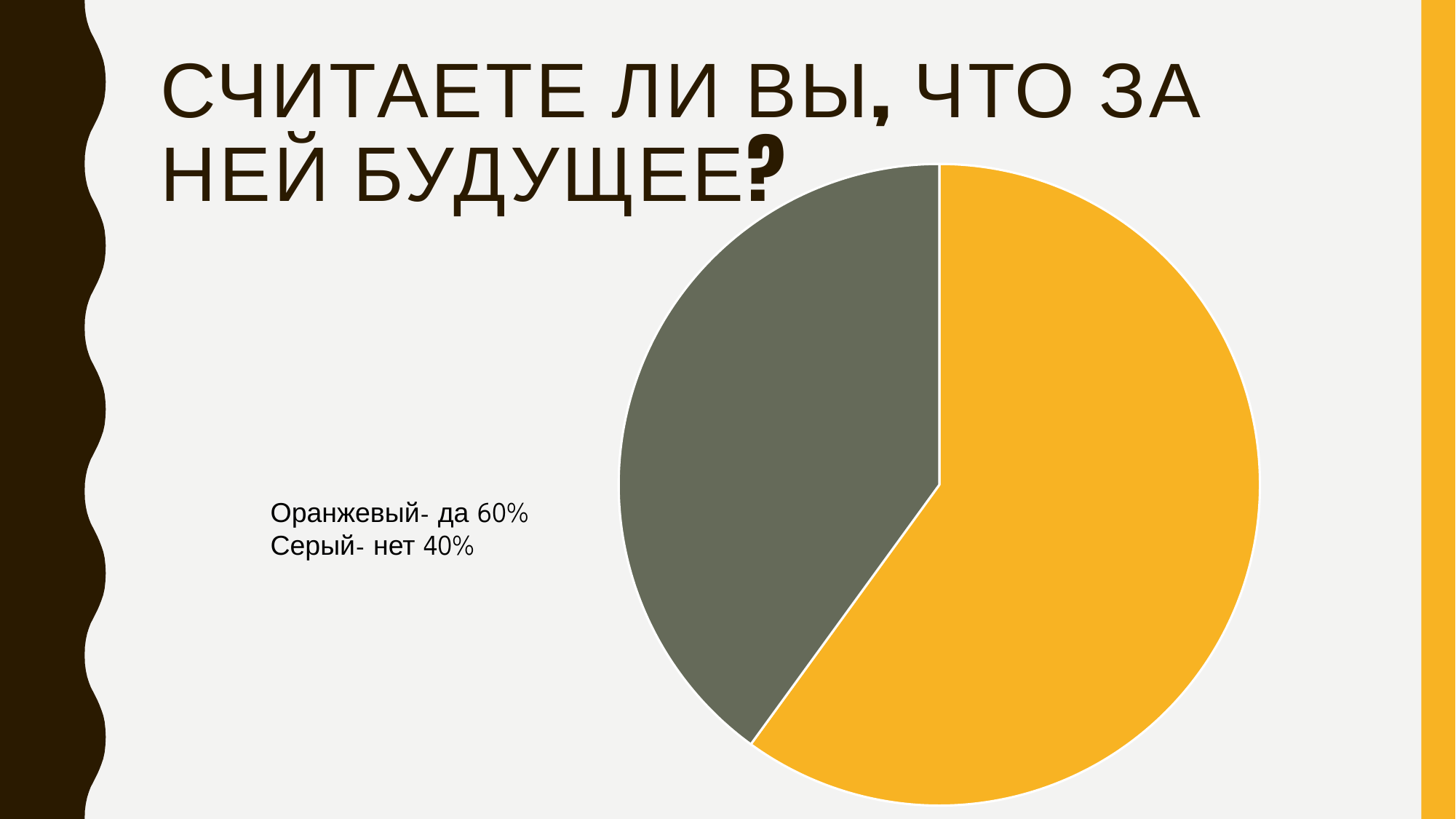

# Считаете ли вы, что за ней будущее?

### Chart

| Category | Продажи |
|---|---|
| да | 60.0 |
| нет | 40.0 |
Оранжевый- да 60%
Серый- нет 40%